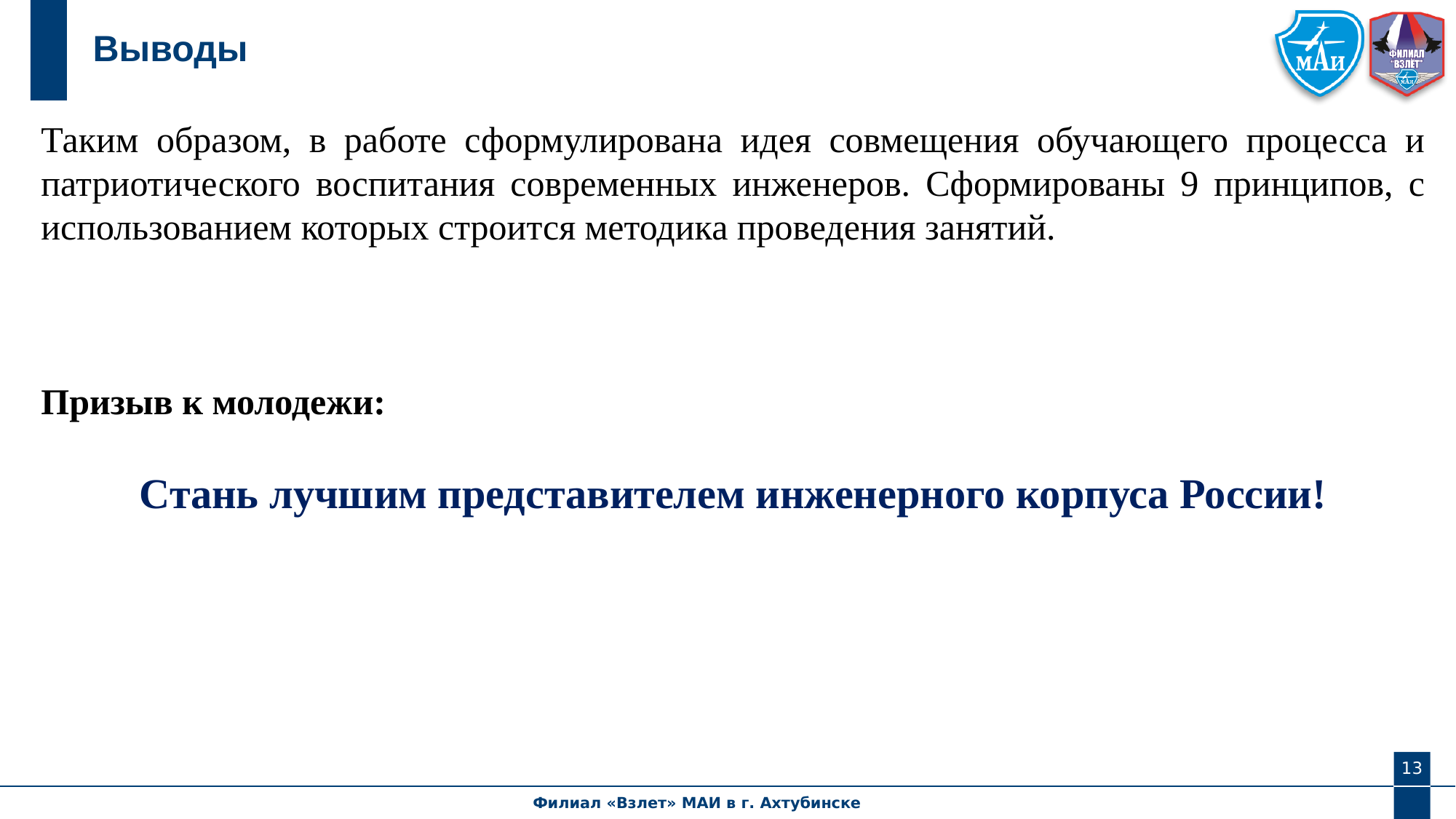

# Выводы
Таким образом, в работе сформулирована идея совмещения обучающего процесса и патриотического воспитания современных инженеров. Сформированы 9 принципов, с использованием которых строится методика проведения занятий.

Призыв к молодежи:

Стань лучшим представителем инженерного корпуса России!